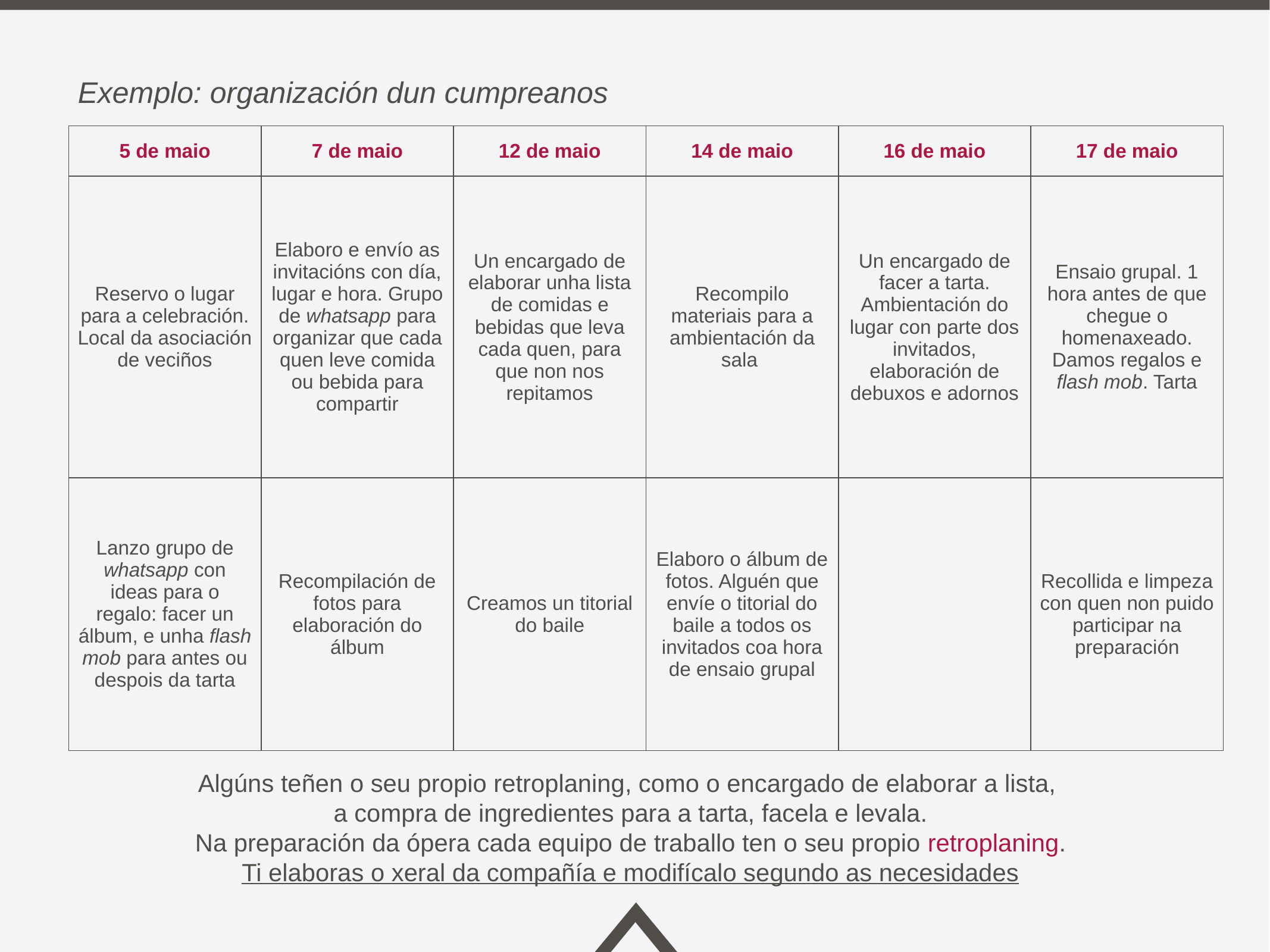

Exemplo: organización dun cumpreanos
| 5 de maio | 7 de maio | 12 de maio | 14 de maio | 16 de maio | 17 de maio |
| --- | --- | --- | --- | --- | --- |
| Reservo o lugar para a celebración. Local da asociación de veciños | Elaboro e envío as invitacións con día, lugar e hora. Grupo de whatsapp para organizar que cada quen leve comida ou bebida para compartir | Un encargado de elaborar unha lista de comidas e bebidas que leva cada quen, para que non nos repitamos | Recompilo materiais para a ambientación da sala | Un encargado de facer a tarta. Ambientación do lugar con parte dos invitados, elaboración de debuxos e adornos | Ensaio grupal. 1 hora antes de que chegue o homenaxeado. Damos regalos e flash mob. Tarta |
| Lanzo grupo de whatsapp con ideas para o regalo: facer un álbum, e unha flash mob para antes ou despois da tarta | Recompilación de fotos para elaboración do álbum | Creamos un titorial do baile | Elaboro o álbum de fotos. Alguén que envíe o titorial do baile a todos os invitados coa hora de ensaio grupal |  | Recollida e limpeza con quen non puido participar na preparación |
Algúns teñen o seu propio retroplaning, como o encargado de elaborar a lista,
a compra de ingredientes para a tarta, facela e levala.
Na preparación da ópera cada equipo de traballo ten o seu propio retroplaning.
Ti elaboras o xeral da compañía e modifícalo segundo as necesidades